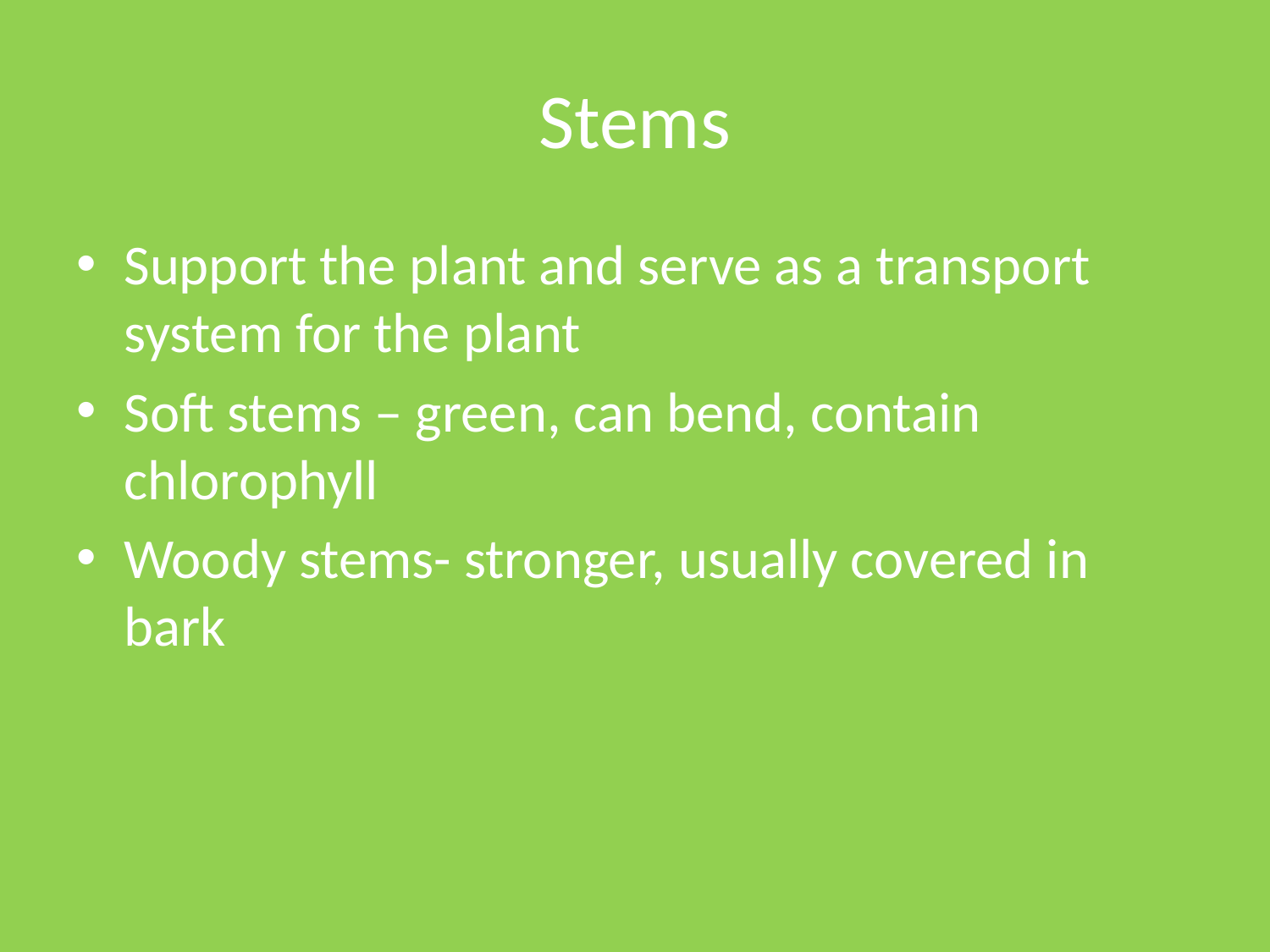

# Stems
Support the plant and serve as a transport system for the plant
Soft stems – green, can bend, contain chlorophyll
Woody stems- stronger, usually covered in bark